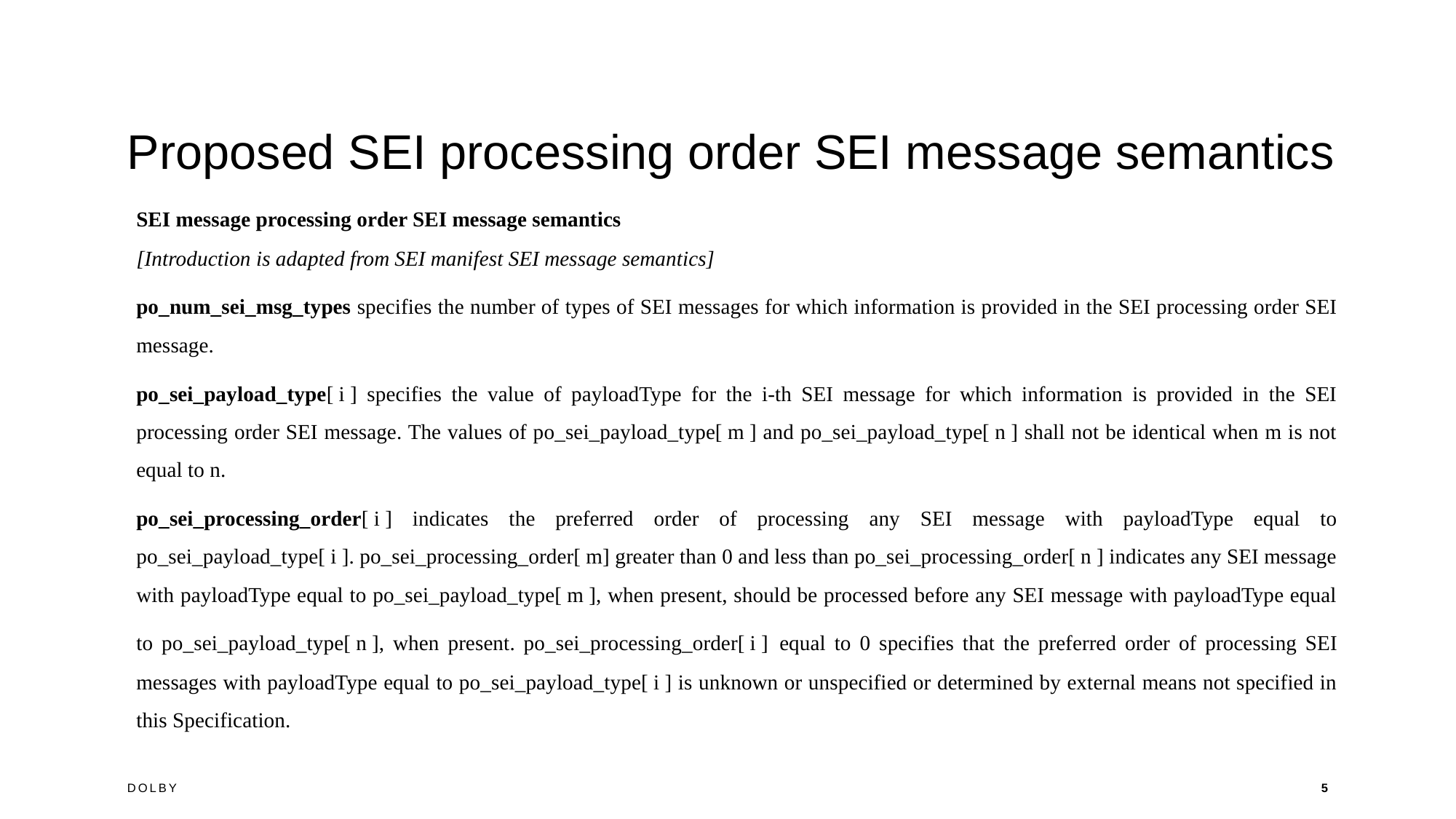

# Proposed SEI processing order SEI message semantics
SEI message processing order SEI message semantics
[Introduction is adapted from SEI manifest SEI message semantics]
po_num_sei_msg_types specifies the number of types of SEI messages for which information is provided in the SEI processing order SEI message.
po_sei_payload_type[ i ] specifies the value of payloadType for the i-th SEI message for which information is provided in the SEI processing order SEI message. The values of po_sei_payload_type[ m ] and po_sei_payload_type[ n ] shall not be identical when m is not equal to n.
po_sei_processing_order[ i ] indicates the preferred order of processing any SEI message with payloadType equal to po_sei_payload_type[ i ]. po_sei_processing_order[ m] greater than 0 and less than po_sei_processing_order[ n ] indicates any SEI message with payloadType equal to po_sei_payload_type[ m ], when present, should be processed before any SEI message with payloadType equal to po_sei_payload_type[ n ], when present. po_sei_processing_order[ i ] equal to 0 specifies that the preferred order of processing SEI messages with payloadType equal to po_sei_payload_type[ i ] is unknown or unspecified or determined by external means not specified in this Specification.
DOLBY
5